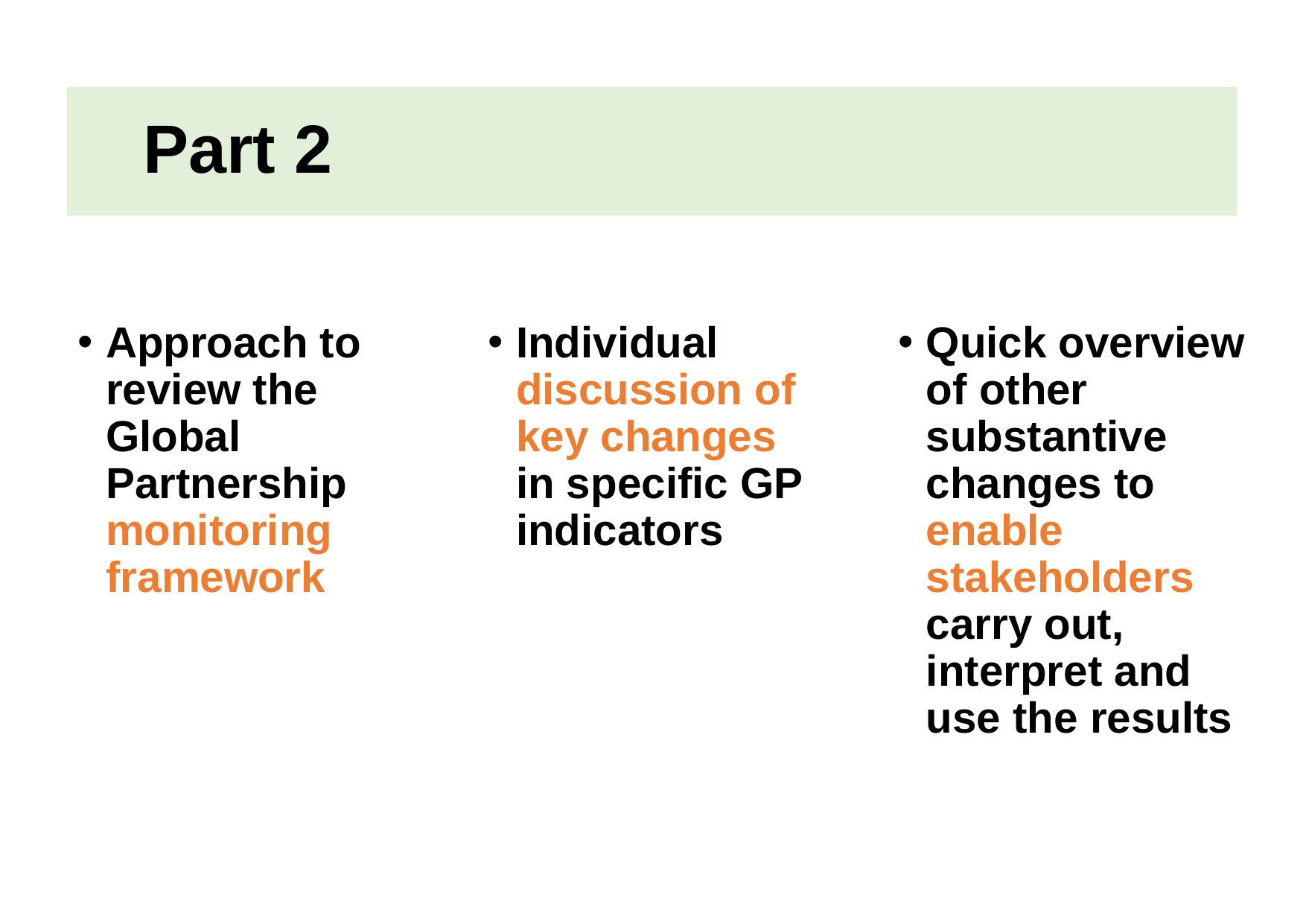

# Part 2
Approach to review the Global Partnership monitoring framework
Individual discussion of key changes in specific GP indicators
Quick overview of other substantive changes to enable stakeholders carry out, interpret and use the results